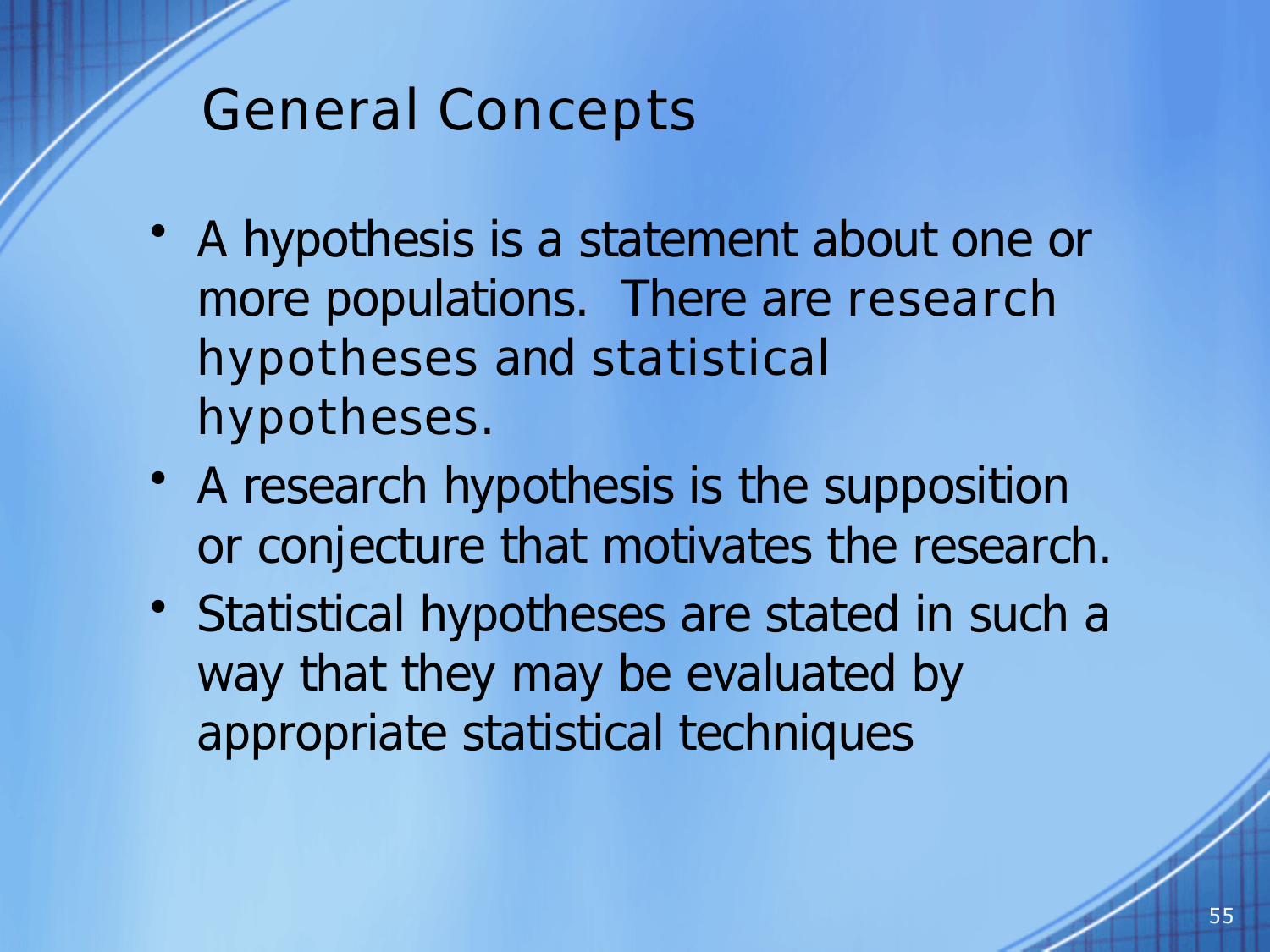

# General Concepts
A hypothesis is a statement about one or more populations.  There are research hypotheses and statistical hypotheses.
A research hypothesis is the supposition or conjecture that motivates the research.
Statistical hypotheses are stated in such a way that they may be evaluated by appropriate statistical techniques

55